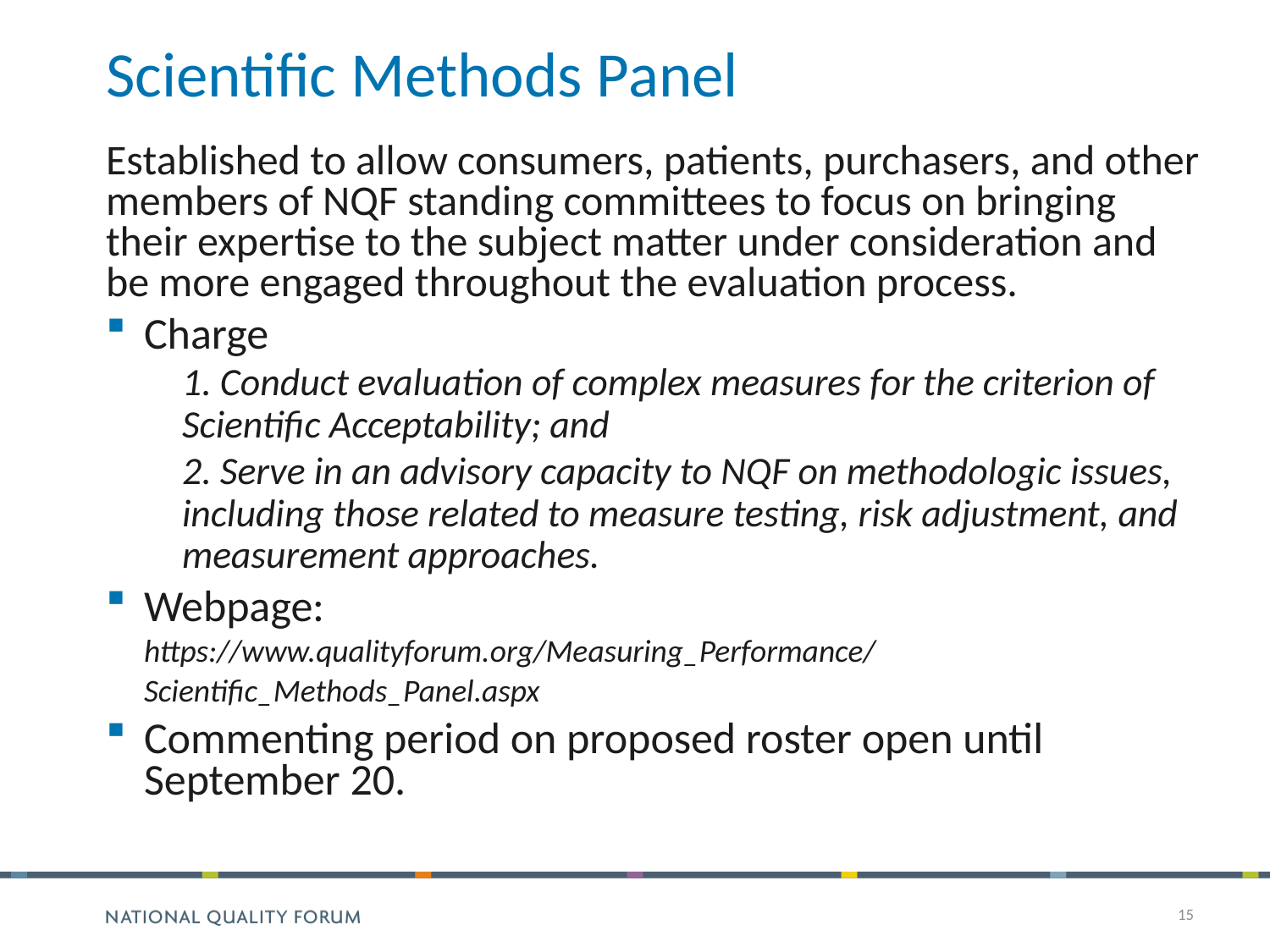

# Scientific Methods Panel
Established to allow consumers, patients, purchasers, and other members of NQF standing committees to focus on bringing their expertise to the subject matter under consideration and be more engaged throughout the evaluation process.
Charge
	1. Conduct evaluation of complex measures for the criterion of Scientific Acceptability; and
	2. Serve in an advisory capacity to NQF on methodologic issues, including those related to measure testing, risk adjustment, and measurement approaches.
Webpage:
https://www.qualityforum.org/Measuring_Performance/
Scientific_Methods_Panel.aspx
Commenting period on proposed roster open until September 20.

15